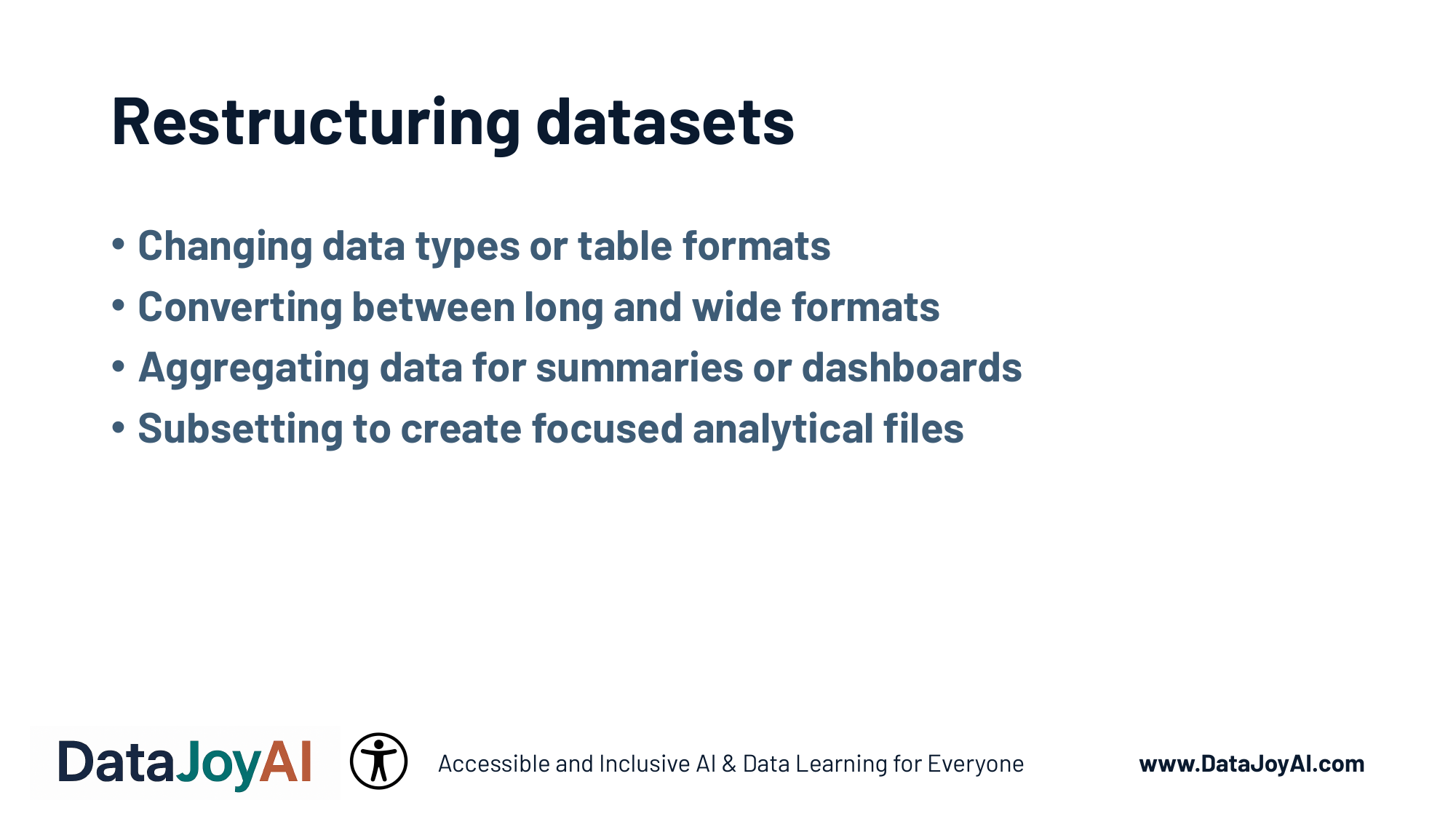

# Restructuring datasets
Changing data types or table formats
Converting between long and wide formats
Aggregating data for summaries or dashboards
Subsetting to create focused analytical files